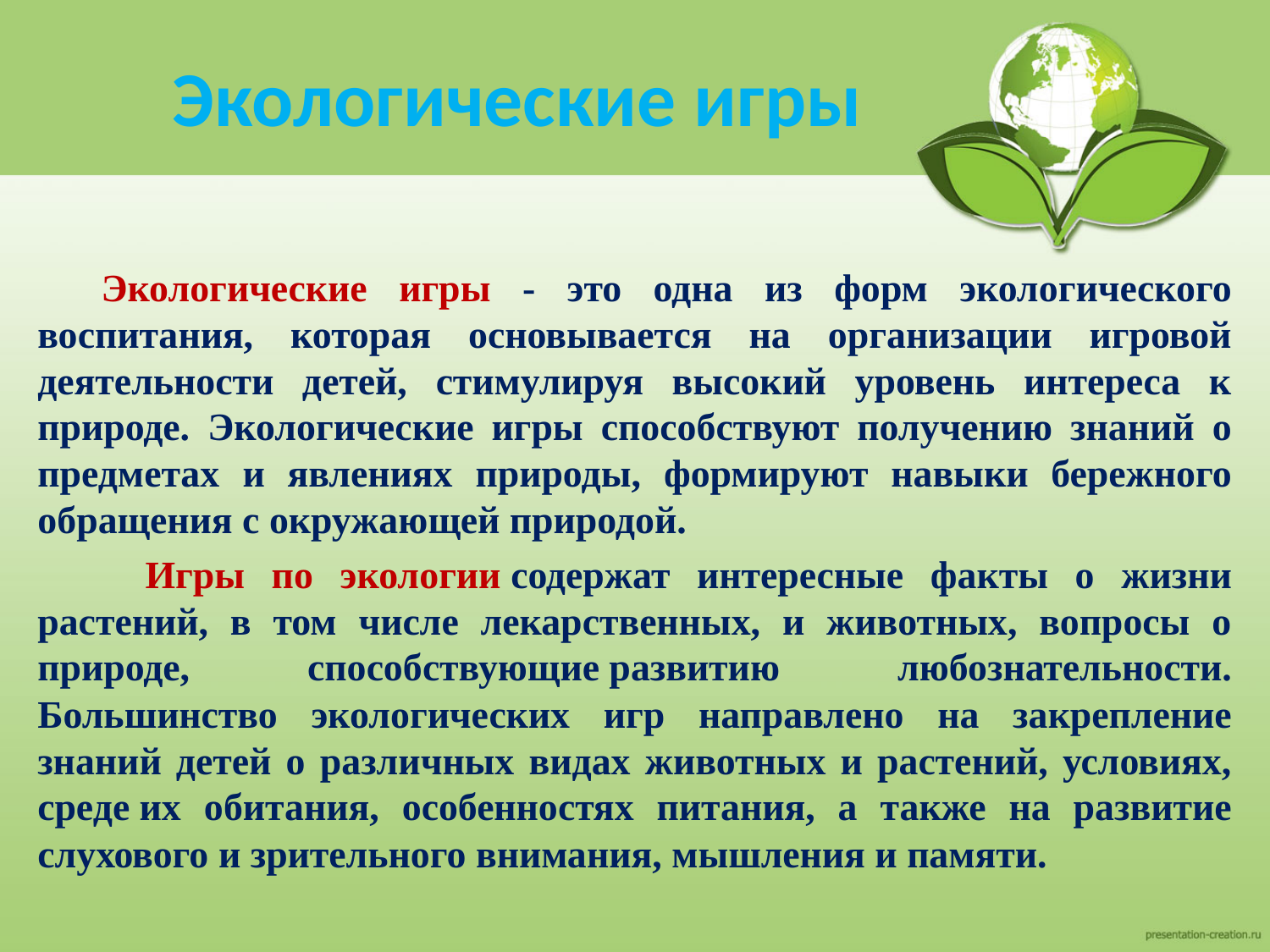

# Экологические игры
  Экологические игры - это одна из форм экологического воспитания, которая основывается на организации игровой деятельности детей, стимулируя высокий уровень интереса к природе. Экологические игры способствуют получению знаний о предметах и явлениях природы, формируют навыки бережного обращения с окружающей природой.
    Игры по экологии содержат интересные факты о жизни растений, в том числе лекарственных, и животных, вопросы о природе, способствующие развитию любознательности. Большинство экологических игр направлено на закрепление знаний детей о различных видах животных и растений, условиях, среде их обитания, особенностях питания, а также на развитие слухового и зрительного внимания, мышления и памяти.